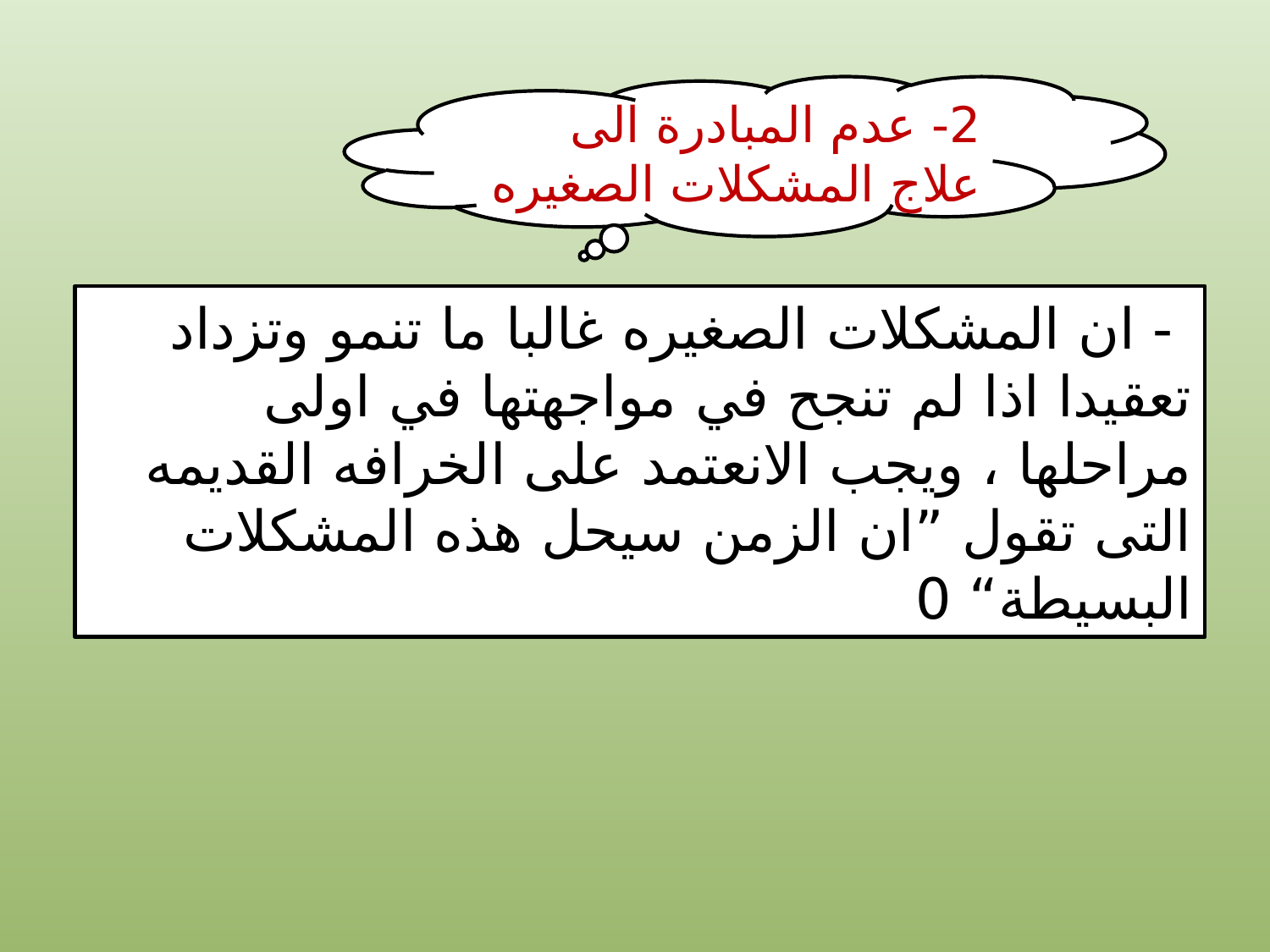

2- عدم المبادرة الى علاج المشكلات الصغيره
 - ان المشكلات الصغيره غالبا ما تنمو وتزداد تعقيدا اذا لم تنجح في مواجهتها في اولى مراحلها ، ويجب الانعتمد على الخرافه القديمه التى تقول ”ان الزمن سيحل هذه المشكلات البسيطة“ 0